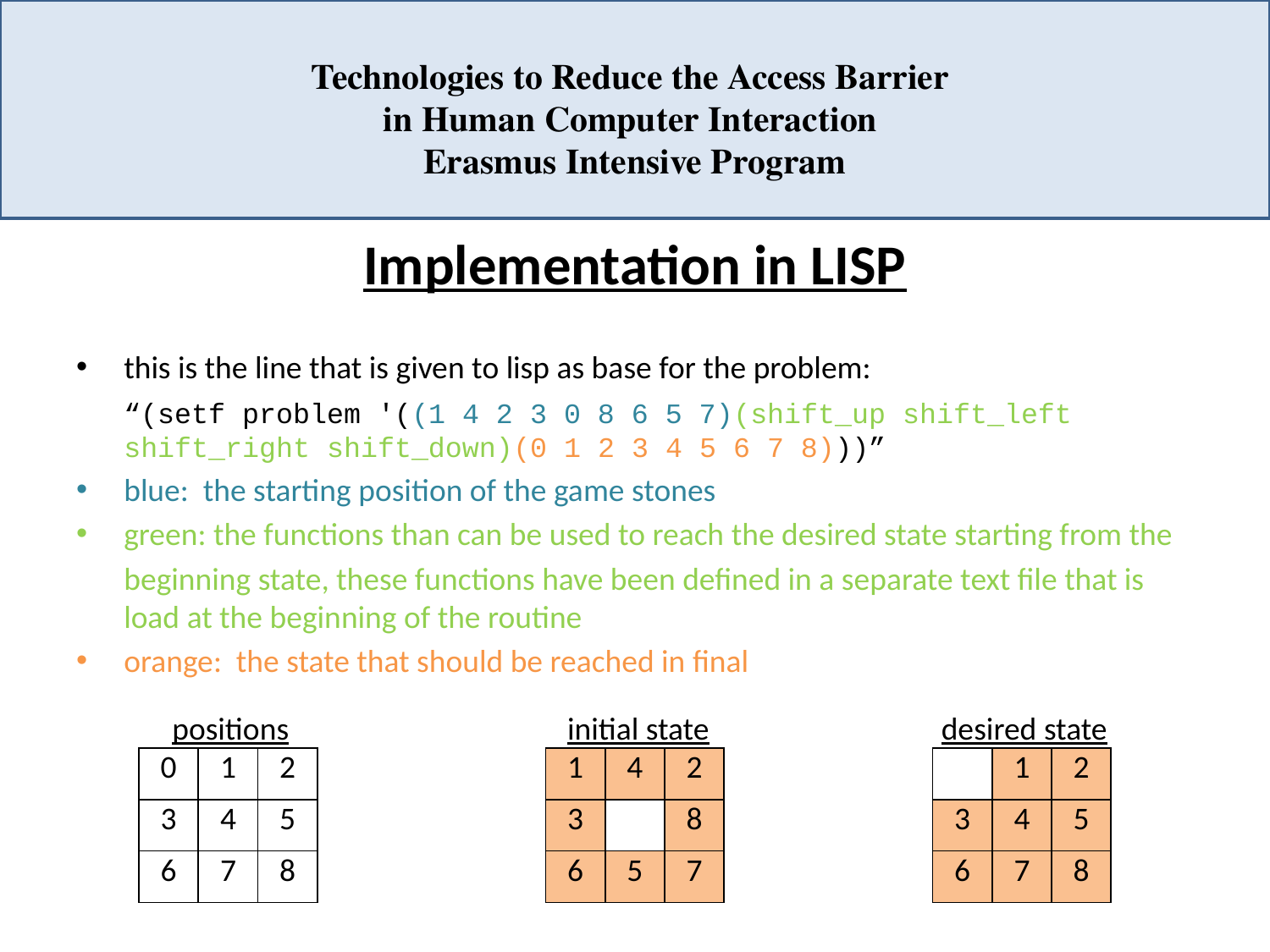

# Technologies to Reduce the Access Barrier in Human Computer Interaction Erasmus Intensive Program
Implementation in LISP

this is the line that is given to lisp as base for the problem:
	“(setf problem '((1 4 2 3 0 8 6 5 7)(shift_up shift_left shift_right shift_down)(0 1 2 3 4 5 6 7 8)))”
blue:  the starting position of the game stones
green: the functions than can be used to reach the desired state starting from the
	beginning state, these functions have been defined in a separate text file that is load at the beginning of the routine
orange:  the state that should be reached in final

positions			  initial state		 desired state
| 0 | 1 | 2 |
| --- | --- | --- |
| 3 | 4 | 5 |
| 6 | 7 | 8 |
| 1 | 4 | 2 |
| --- | --- | --- |
| 3 |  | 8 |
| 6 | 5 | 7 |
|  | 1 | 2 |
| --- | --- | --- |
| 3 | 4 | 5 |
| 6 | 7 | 8 |